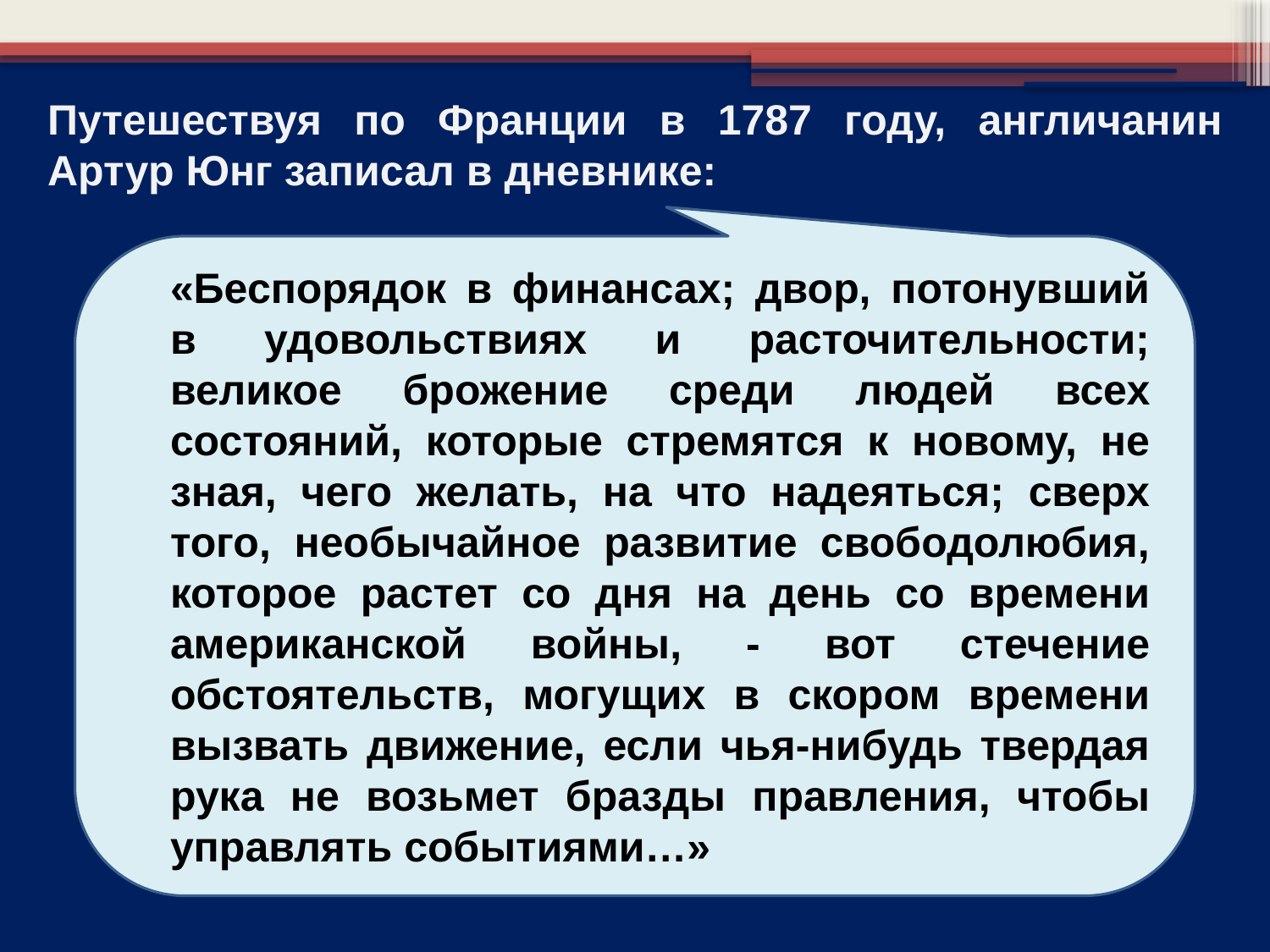

Путешествуя по Франции в 1787 году, англичанин Артур Юнг записал в дневнике:
	«Беспорядок в финансах; двор, потонувший в удовольствиях и расточительности; великое брожение среди людей всех состояний, которые стремятся к новому, не зная, чего желать, на что надеяться; сверх того, необычайное развитие свободолюбия, которое растет со дня на день со времени американской войны, - вот стечение обстоятельств, могущих в скором времени вызвать движение, если чья-нибудь твердая рука не возьмет бразды правления, чтобы управлять событиями…»
Из письма Д.И.Фонвизина графу П.И.Панину о положении во Франции:
«Король имеет в руках всю власть попирать законы. Каждый министр есть деспот в своем департаменте.»